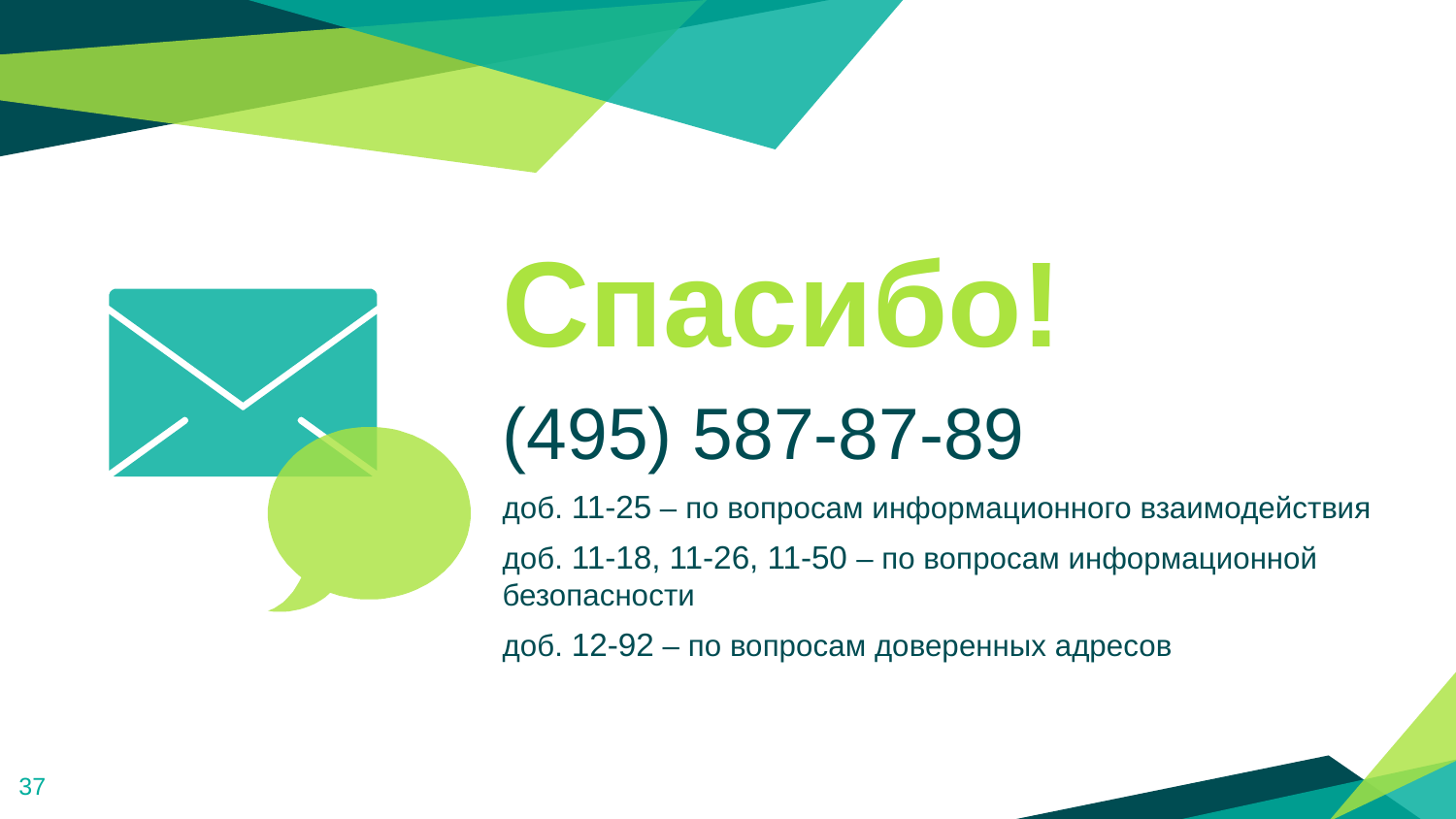

Спасибо!

(495) 587-87-89
доб. 11-25 – по вопросам информационного взаимодействия
доб. 11-18, 11-26, 11-50 – по вопросам информационной безопасности
доб. 12-92 – по вопросам доверенных адресов

37